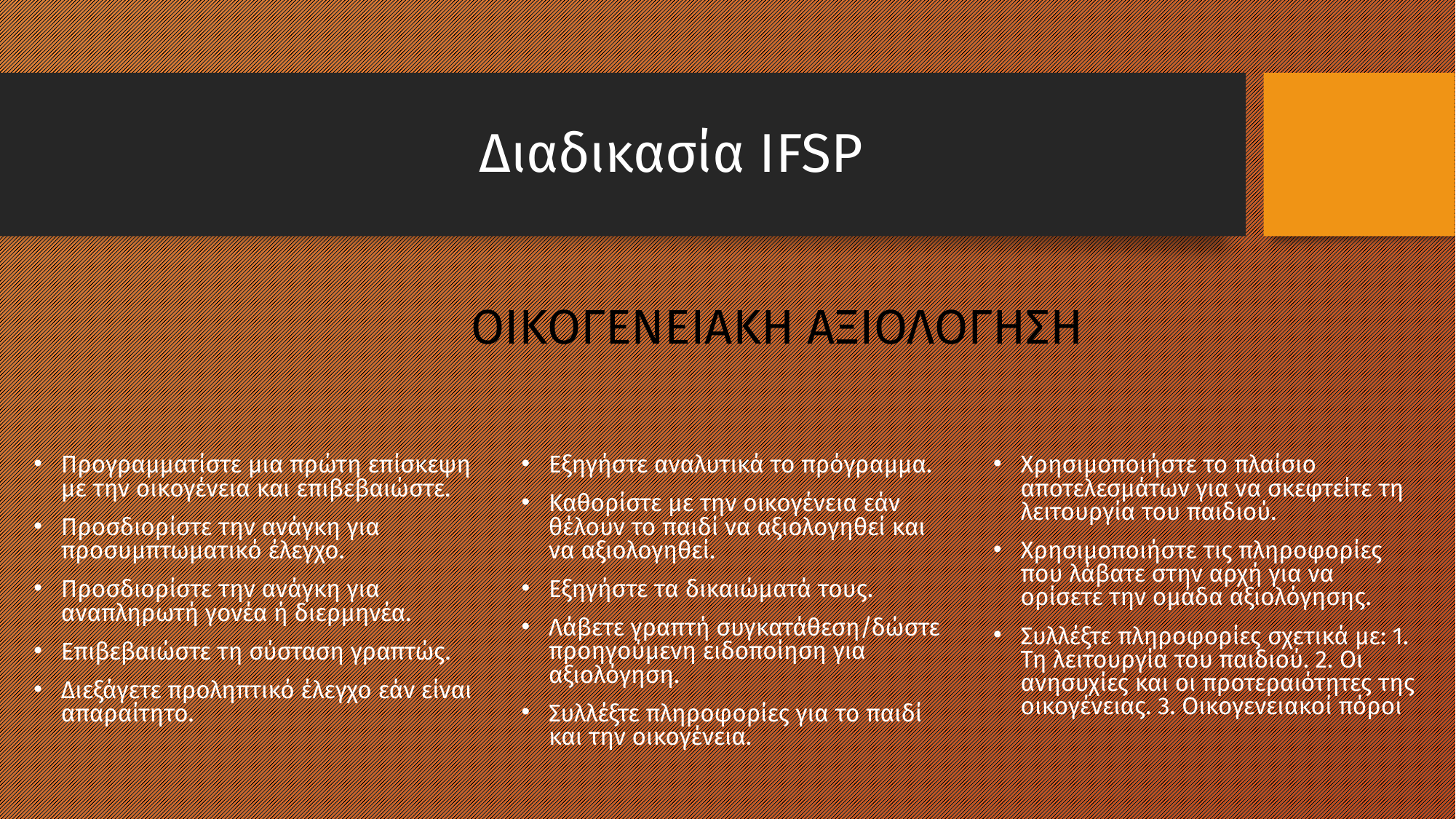

# Διαδικασία IFSP
ΟΙΚΟΓΕΝΕΙΑΚΗ ΑΞΙΟΛΟΓΗΣΗ
Προγραμματίστε μια πρώτη επίσκεψη με την οικογένεια και επιβεβαιώστε.
Προσδιορίστε την ανάγκη για προσυμπτωματικό έλεγχο.
Προσδιορίστε την ανάγκη για αναπληρωτή γονέα ή διερμηνέα.
Επιβεβαιώστε τη σύσταση γραπτώς.
Διεξάγετε προληπτικό έλεγχο εάν είναι απαραίτητο.
Εξηγήστε αναλυτικά το πρόγραμμα.
Καθορίστε με την οικογένεια εάν θέλουν το παιδί να αξιολογηθεί και να αξιολογηθεί.
Εξηγήστε τα δικαιώματά τους.
Λάβετε γραπτή συγκατάθεση/δώστε προηγούμενη ειδοποίηση για αξιολόγηση.
Συλλέξτε πληροφορίες για το παιδί και την οικογένεια.
Χρησιμοποιήστε το πλαίσιο αποτελεσμάτων για να σκεφτείτε τη λειτουργία του παιδιού.
Χρησιμοποιήστε τις πληροφορίες που λάβατε στην αρχή για να ορίσετε την ομάδα αξιολόγησης.
Συλλέξτε πληροφορίες σχετικά με: 1. Τη λειτουργία του παιδιού. 2. Οι ανησυχίες και οι προτεραιότητες της οικογένειας. 3. Οικογενειακοί πόροι